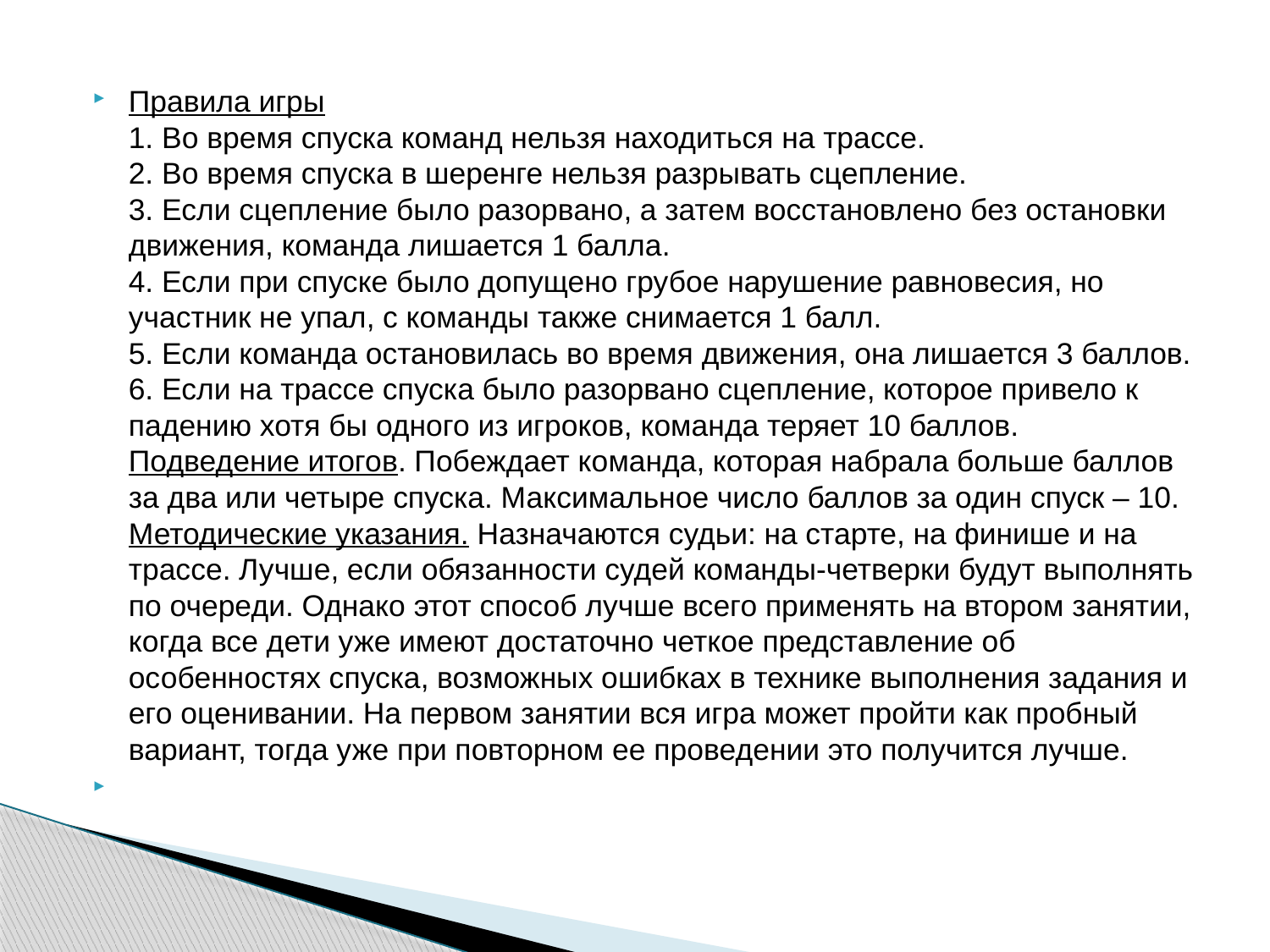

Правила игры
1. Во время спуска команд нельзя находиться на трассе.
2. Во время спуска в шеренге нельзя разрывать сцепление.
3. Если сцепление было разорвано, а затем восстановлено без остановки движения, команда лишается 1 балла.
4. Если при спуске было допущено грубое нарушение равновесия, но участник не упал, с команды также снимается 1 балл.
5. Если команда остановилась во время движения, она лишается 3 баллов.
6. Если на трассе спуска было разорвано сцепление, которое привело к падению хотя бы одного из игроков, команда теряет 10 баллов.
Подведение итогов. Побеждает команда, которая набрала больше баллов за два или четыре спуска. Максимальное число баллов за один спуск – 10.
Методические указания. Назначаются судьи: на старте, на финише и на трассе. Лучше, если обязанности судей команды-четверки будут выполнять по очереди. Однако этот способ лучше всего применять на втором занятии, когда все дети уже имеют достаточно четкое представление об особенностях спуска, возможных ошибках в технике выполнения задания и его оценивании. На первом занятии вся игра может пройти как пробный вариант, тогда уже при повторном ее проведении это получится лучше.